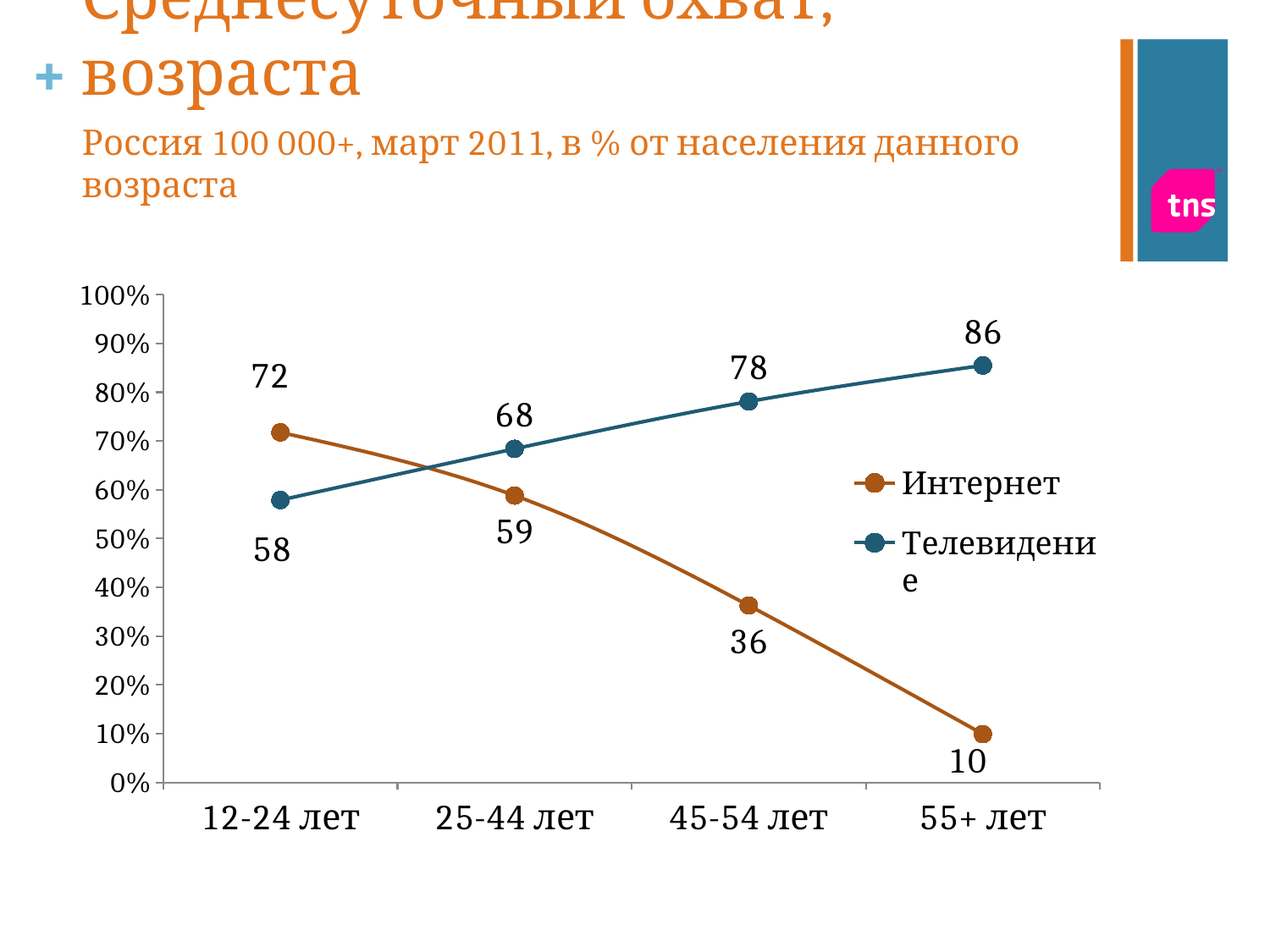

# Среднесуточный охват, возраста
Россия 100 000+, март 2011, в % от населения данного возраста

### Chart

| Category | Интернет | Телевидение |
|---|---|---|
| 12-24 лет | 71.77666859837908 | 57.9 |
| 25-44 лет | 58.82164356996677 | 68.4 |
| 45-54 лет | 36.267082244629336 | 78.1 |
| 55+ лет | 9.9 | 85.5 |